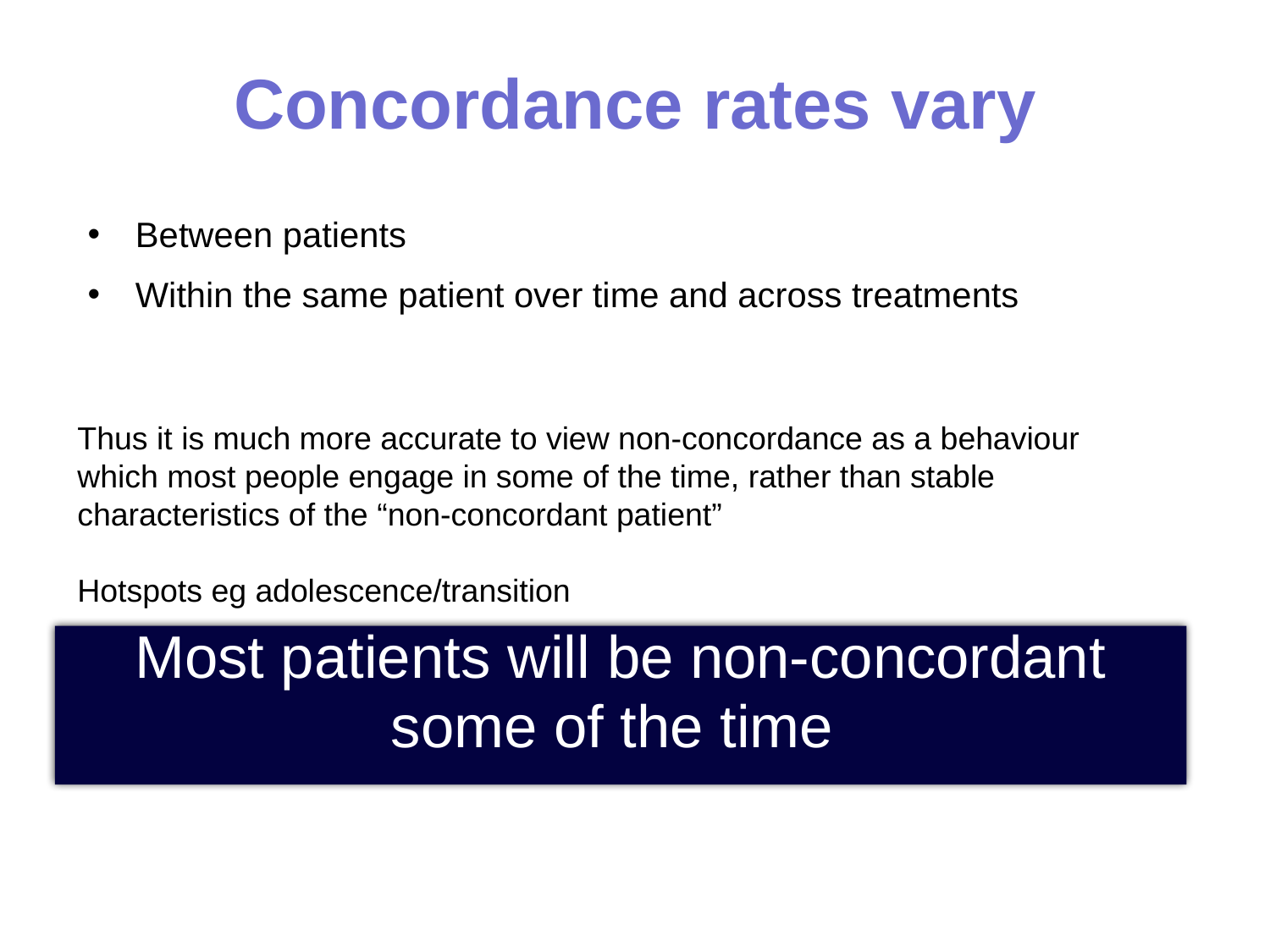

Concordance rates vary
Between patients
Within the same patient over time and across treatments

Thus it is much more accurate to view non-concordance as a behaviour which most people engage in some of the time, rather than stable characteristics of the “non-concordant patient”

Hotspots eg adolescence/transition
Most patients will be non-concordant
some of the time